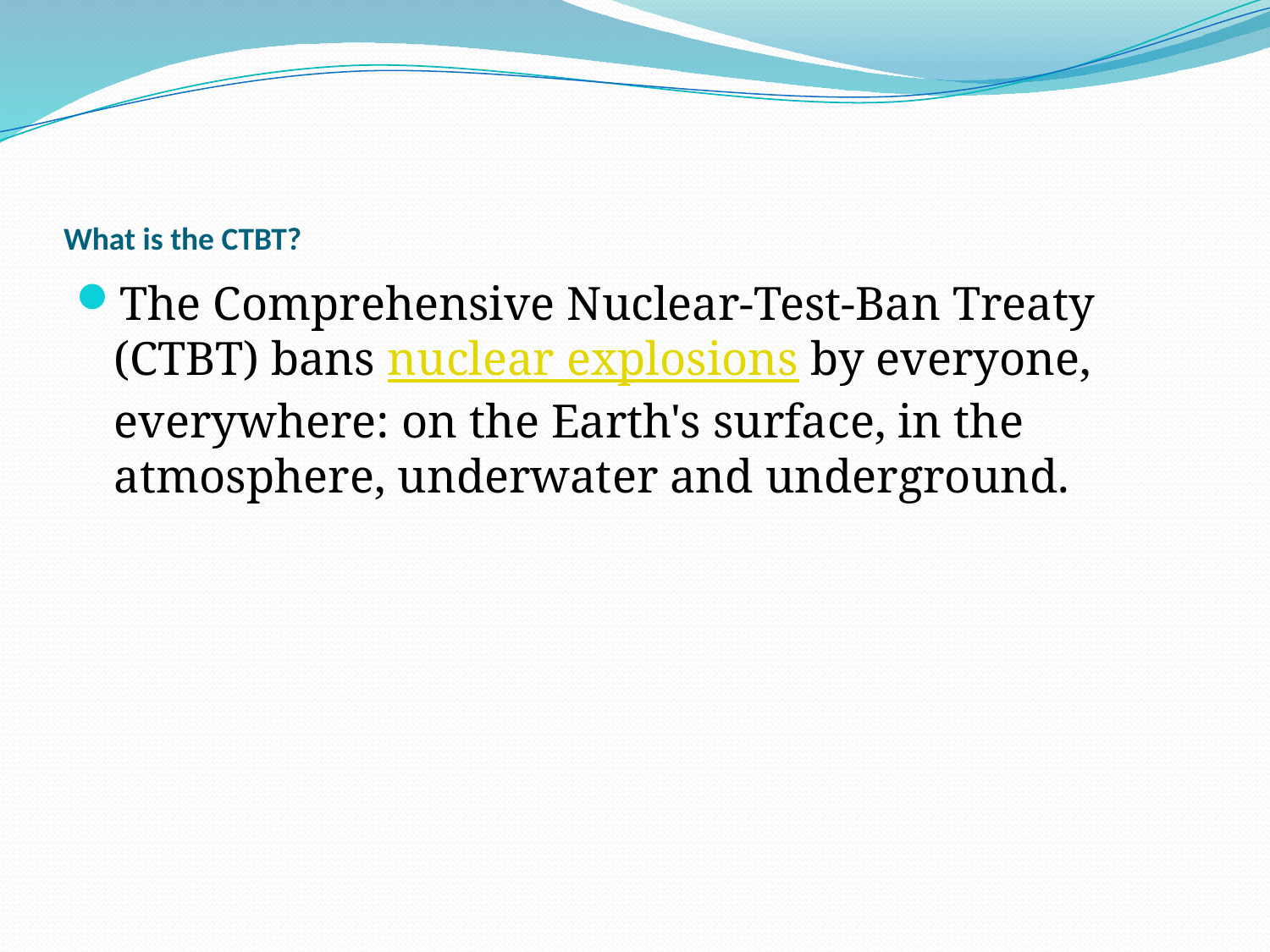

# What is the CTBT?
The Comprehensive Nuclear-Test-Ban Treaty (CTBT) bans nuclear explosions by everyone, everywhere: on the Earth's surface, in the atmosphere, underwater and underground.